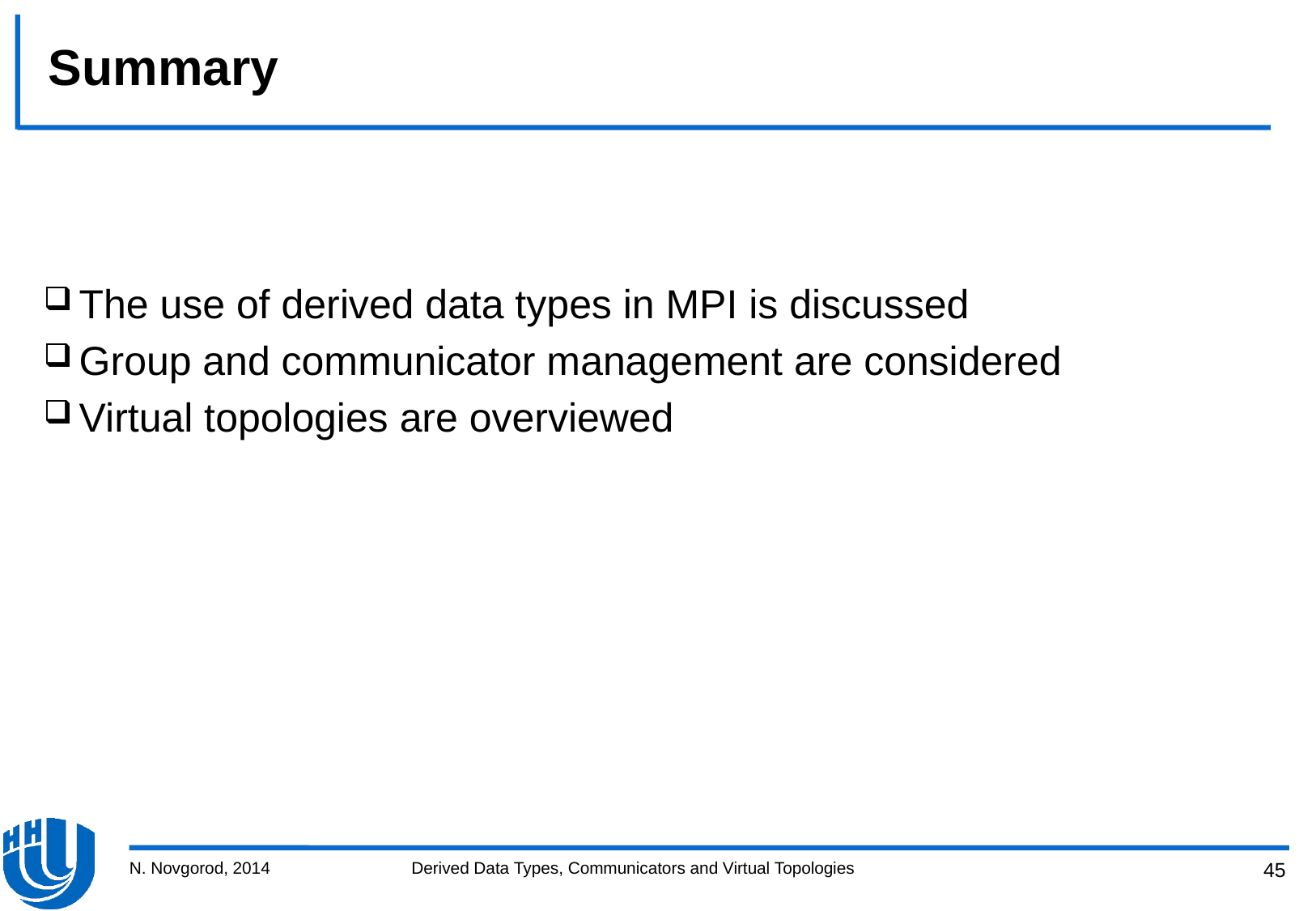

# Summary

The use of derived data types in MPI is discussed
Group and communicator management are considered
Virtual topologies are overviewed

N. Novgorod, 2014
Derived Data Types, Communicators and Virtual Topologies
45